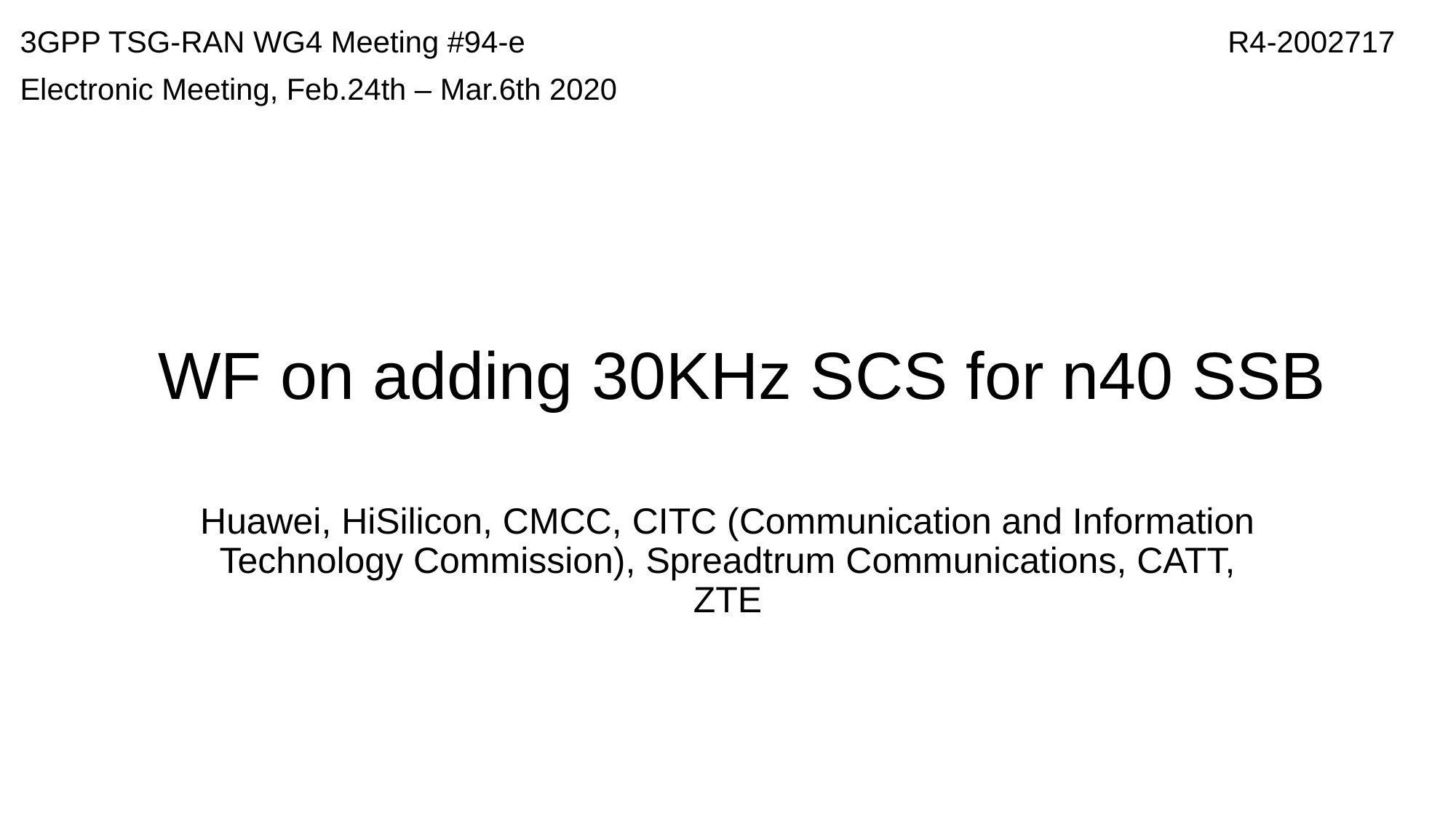

3GPP TSG-RAN WG4 Meeting #94-e
Electronic Meeting, Feb.24th – Mar.6th 2020
R4-2002717
# WF on adding 30KHz SCS for n40 SSB
Huawei, HiSilicon, CMCC, CITC (Communication and Information Technology Commission), Spreadtrum Communications, CATT, ZTE